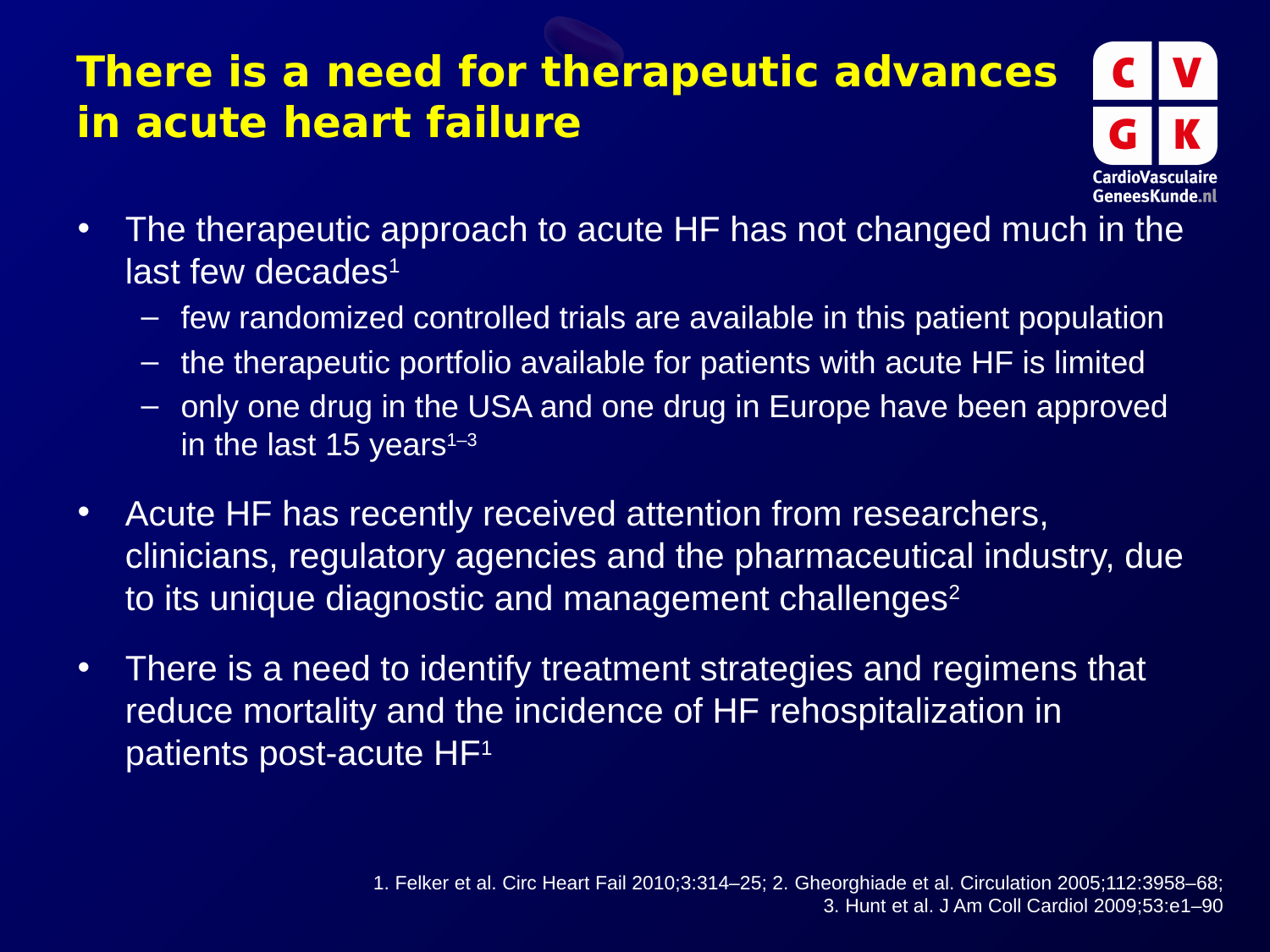

# There is a need for therapeutic advances in acute heart failure
The therapeutic approach to acute HF has not changed much in the last few decades1
few randomized controlled trials are available in this patient population
the therapeutic portfolio available for patients with acute HF is limited
only one drug in the USA and one drug in Europe have been approved in the last 15 years1–3
Acute HF has recently received attention from researchers, clinicians, regulatory agencies and the pharmaceutical industry, due to its unique diagnostic and management challenges2
There is a need to identify treatment strategies and regimens that reduce mortality and the incidence of HF rehospitalization in patients post-acute HF1
1. Felker et al. Circ Heart Fail 2010;3:314–25; 2. Gheorghiade et al. Circulation 2005;112:3958–68;
3. Hunt et al. J Am Coll Cardiol 2009;53:e1–90